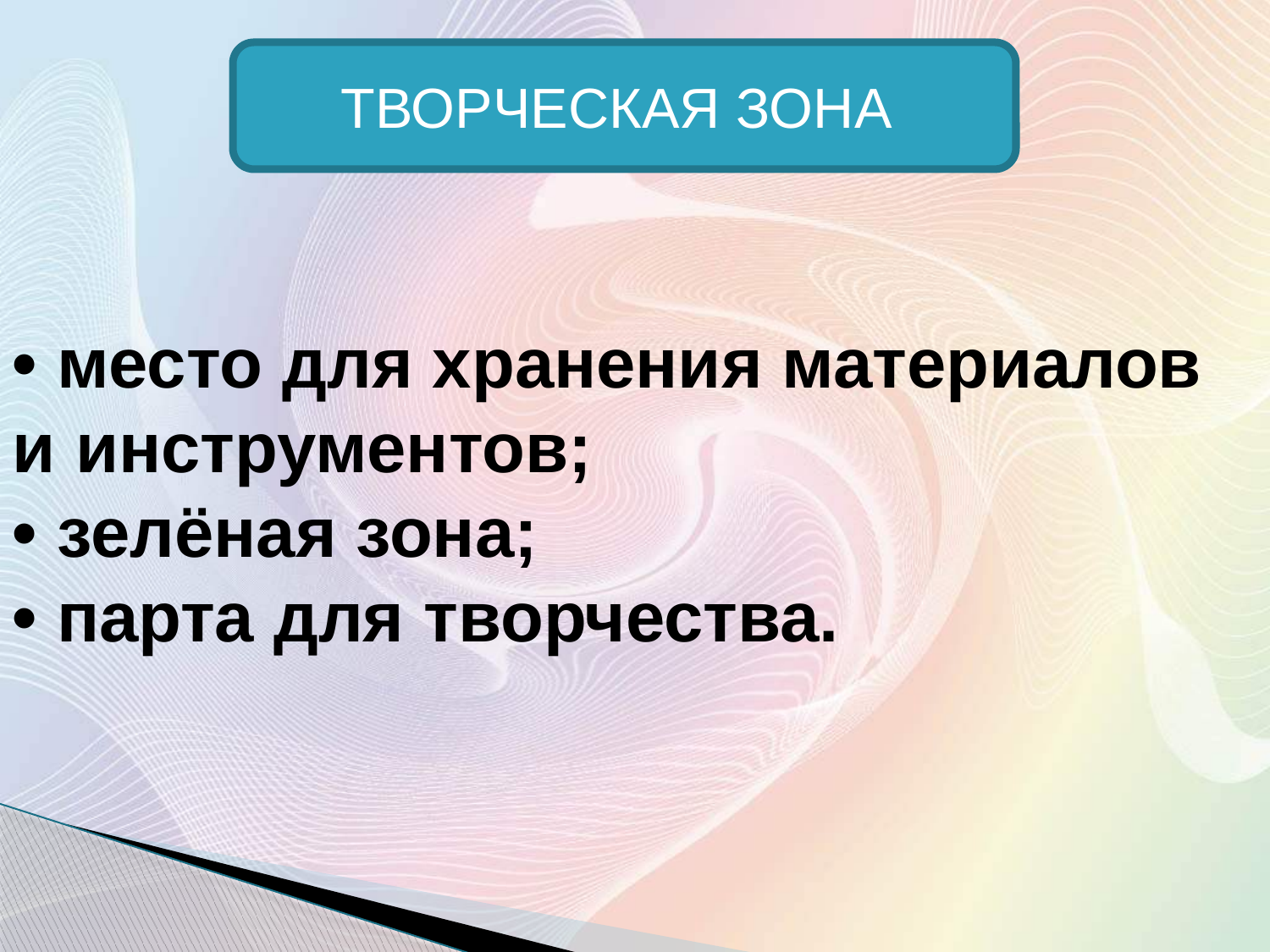

ТВОРЧЕСКАЯ ЗОНА
# • место для хранения материалов и инструментов; • зелёная зона; • парта для творчества.